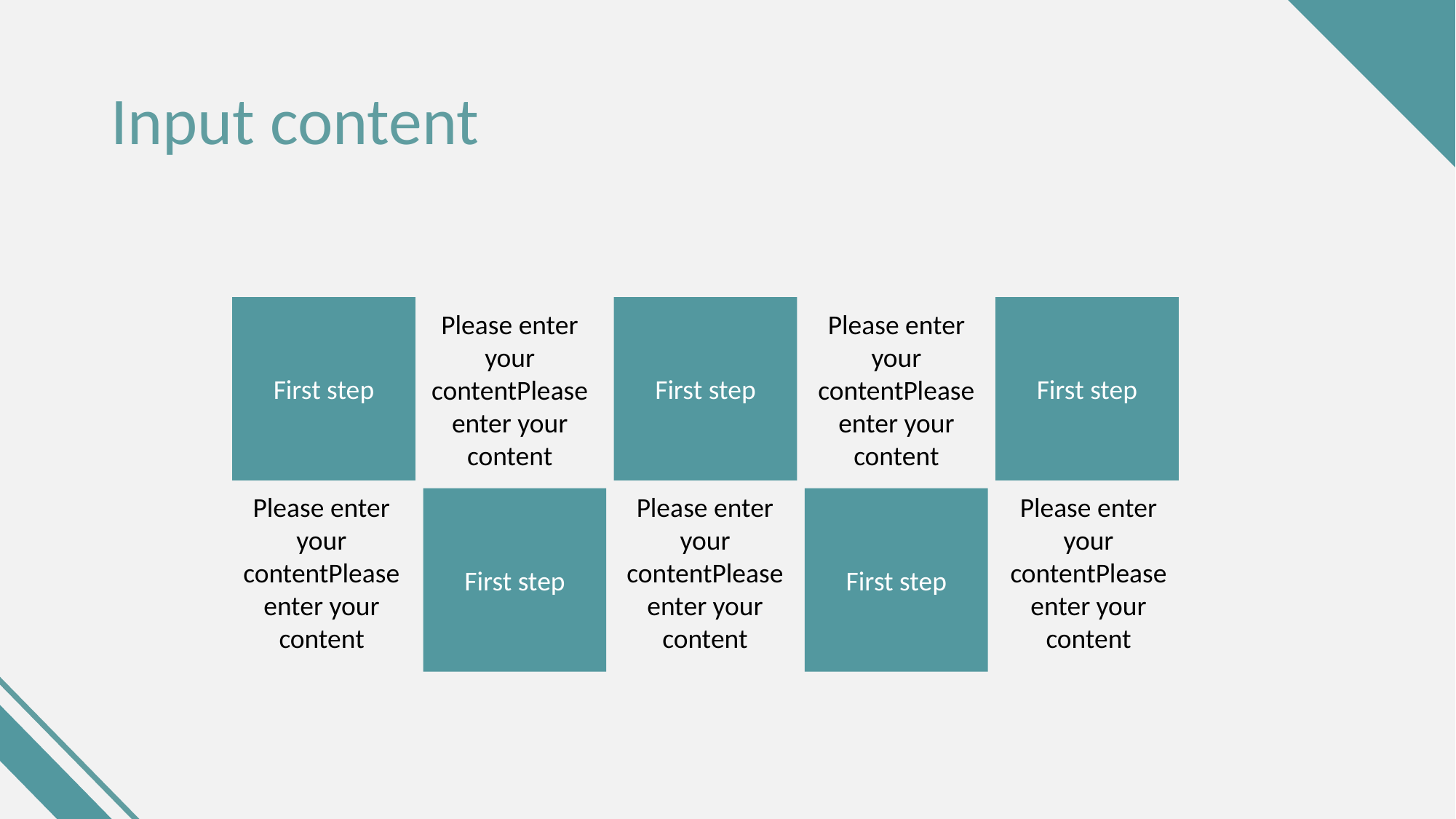

Input content

First step
First step
First step
Please enter your contentPlease enter your content
Please enter your contentPlease enter your content
Please enter your contentPlease enter your content
Please enter your contentPlease enter your content
Please enter your contentPlease enter your content
First step
First step